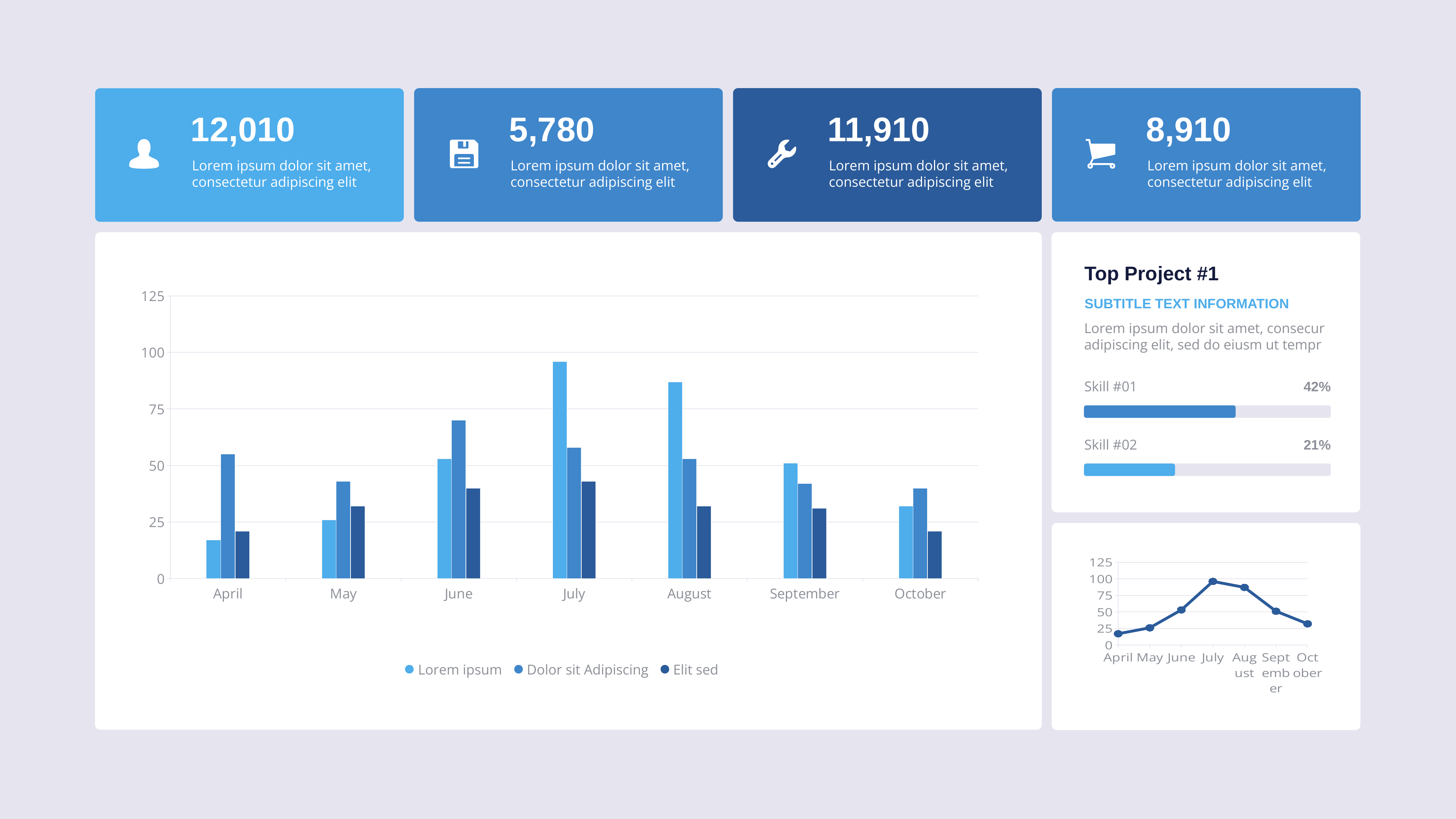

12,010
5,780
11,910
8,910

Lorem ipsum dolor sit amet, consectetur adipiscing elit
Lorem ipsum dolor sit amet, consectetur adipiscing elit
Lorem ipsum dolor sit amet, consectetur adipiscing elit
Lorem ipsum dolor sit amet, consectetur adipiscing elit

Top Project #1

### Chart

| Category | Category 1 | Category 2 | Category 3 |
|---|---|---|---|
| April | 17.0 | 55.0 | 21.0 |
| May | 26.0 | 43.0 | 32.0 |
| June | 53.0 | 70.0 | 40.0 |
| July | 96.0 | 58.0 | 43.0 |
| August | 87.0 | 53.0 | 32.0 |
| September | 51.0 | 42.0 | 31.0 |
| October | 32.0 | 40.0 | 21.0 |
Subtitle text information
Lorem ipsum dolor sit amet, consecur adipiscing elit, sed do eiusm ut tempr
Skill #01
42%

Skill #02
21%

### Chart

| Category | Category 1 |
|---|---|
| April | 17.0 |
| May | 26.0 |
| June | 53.0 |
| July | 96.0 |
| August | 87.0 |
| September | 51.0 |
| October | 32.0 |
Lorem ipsum       Dolor sit Adipiscing       Elit sed